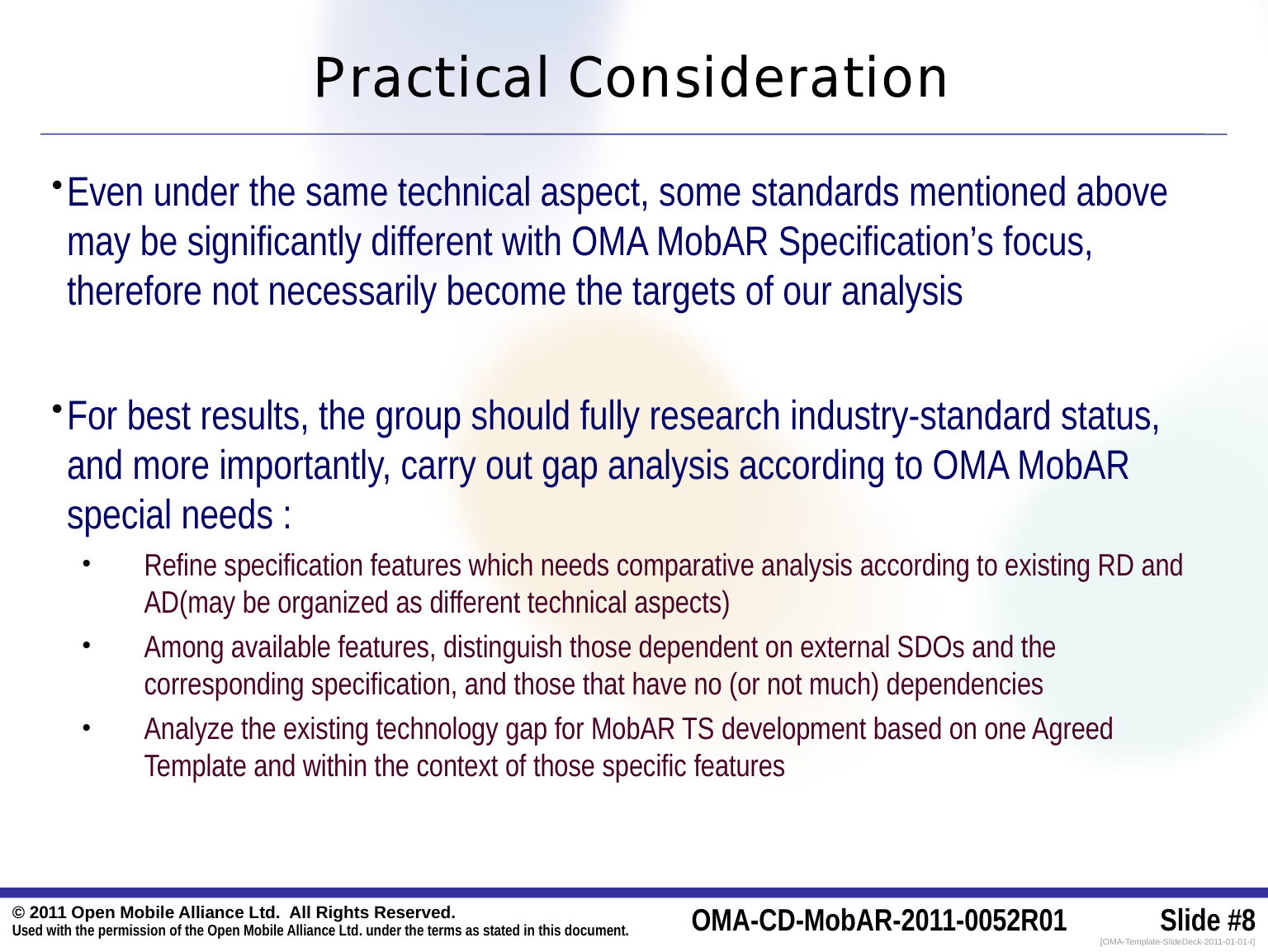

# Practical Consideration
Even under the same technical aspect, some standards mentioned above may be significantly different with OMA MobAR Specification’s focus, therefore not necessarily become the targets of our analysis

For best results, the group should fully research industry-standard status, and more importantly, carry out gap analysis according to OMA MobAR special needs :
Refine specification features which needs comparative analysis according to existing RD and AD(may be organized as different technical aspects)
Among available features, distinguish those dependent on external SDOs and the corresponding specification, and those that have no (or not much) dependencies
Analyze the existing technology gap for MobAR TS development based on one Agreed Template and within the context of those specific features